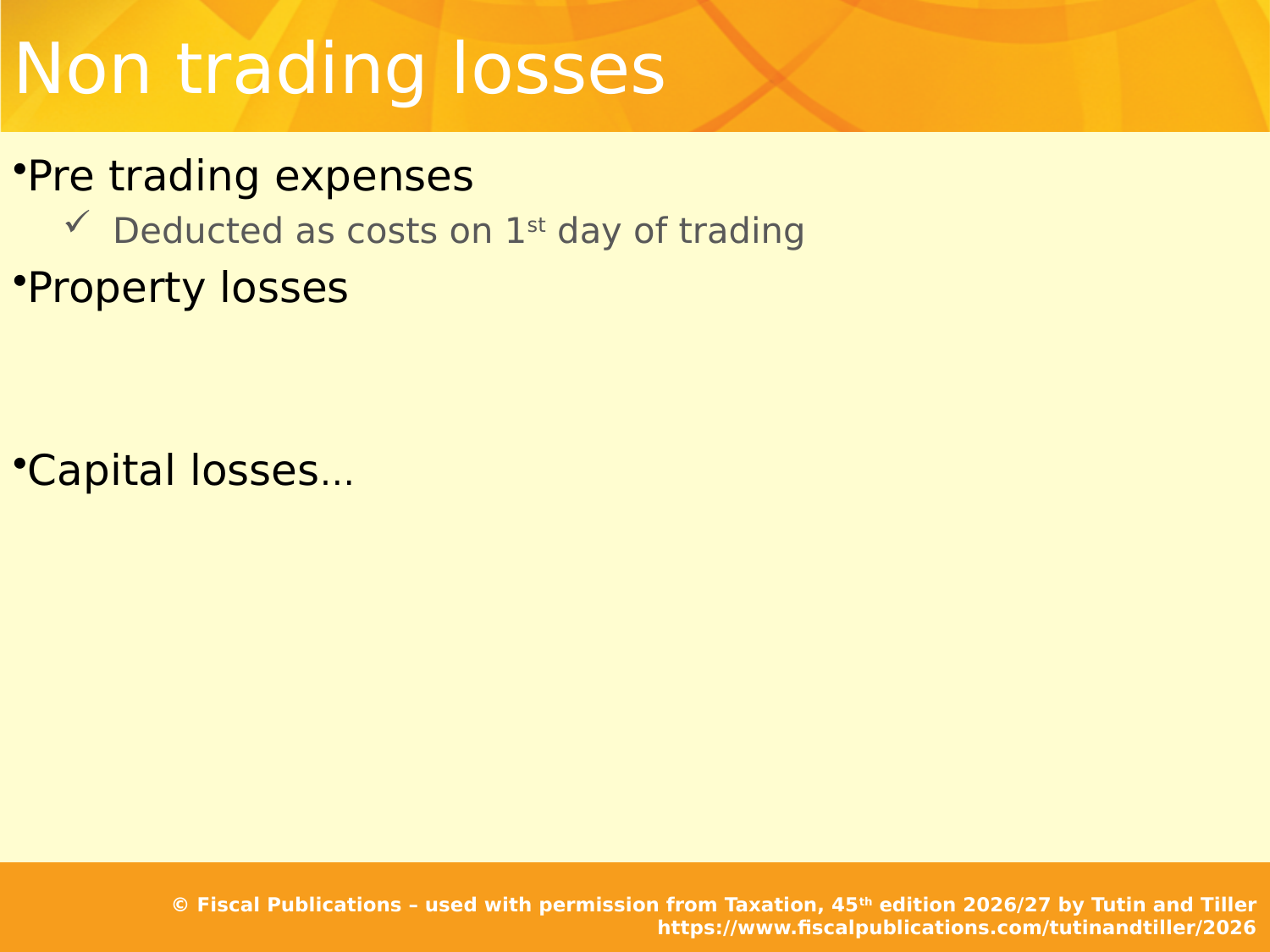

# Non trading losses
Pre trading expenses
Deducted as costs on 1st day of trading
Property losses

Capital losses…